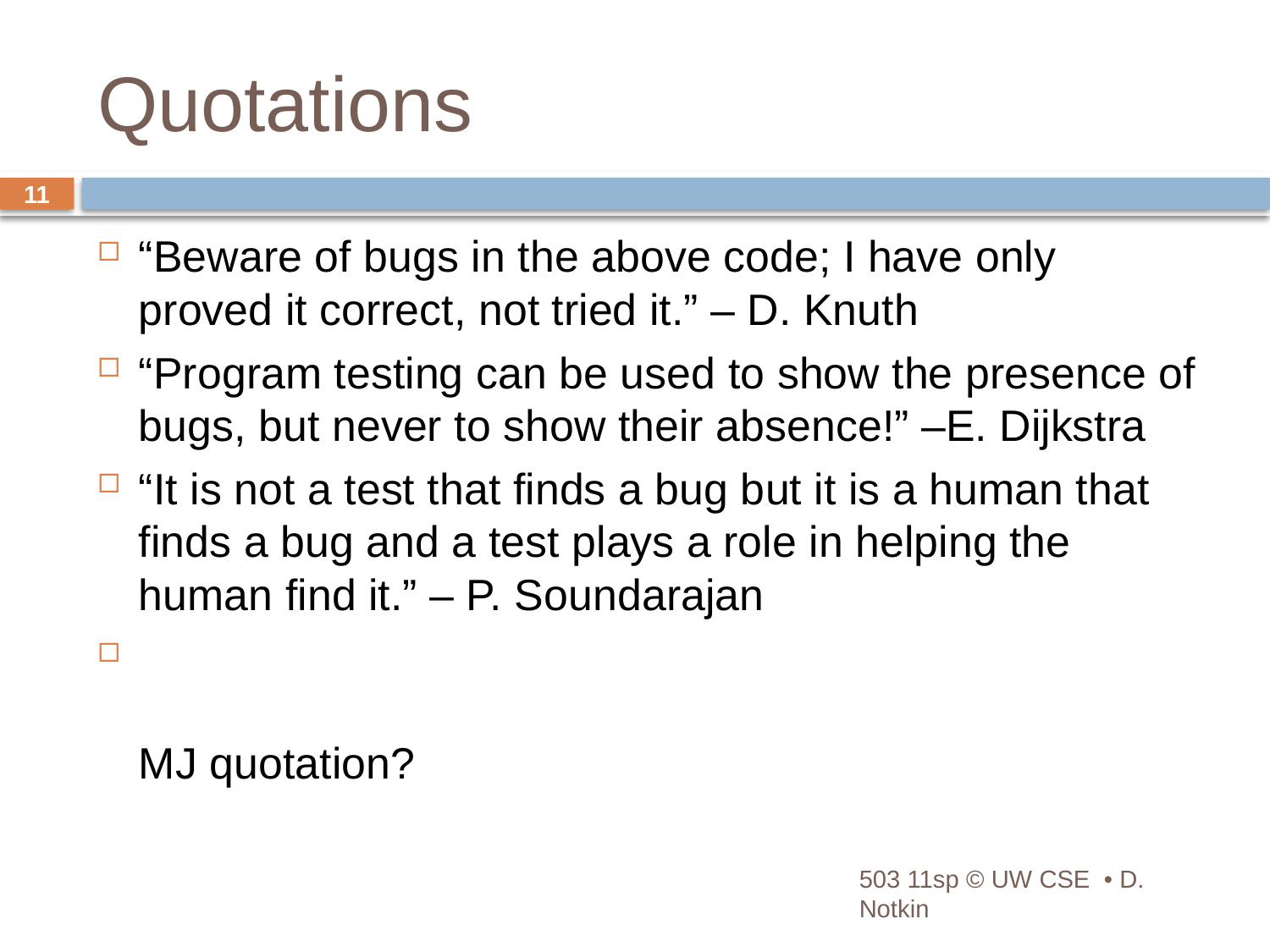

# Quotations
11
“Beware of bugs in the above code; I have only proved it correct, not tried it.” – D. Knuth
“Program testing can be used to show the presence of bugs, but never to show their absence!” –E. Dijkstra
“It is not a test that finds a bug but it is a human that finds a bug and a test plays a role in helping the human find it.” – P. Soundarajan
MJ quotation?

503 11sp © UW CSE  • D. Notkin